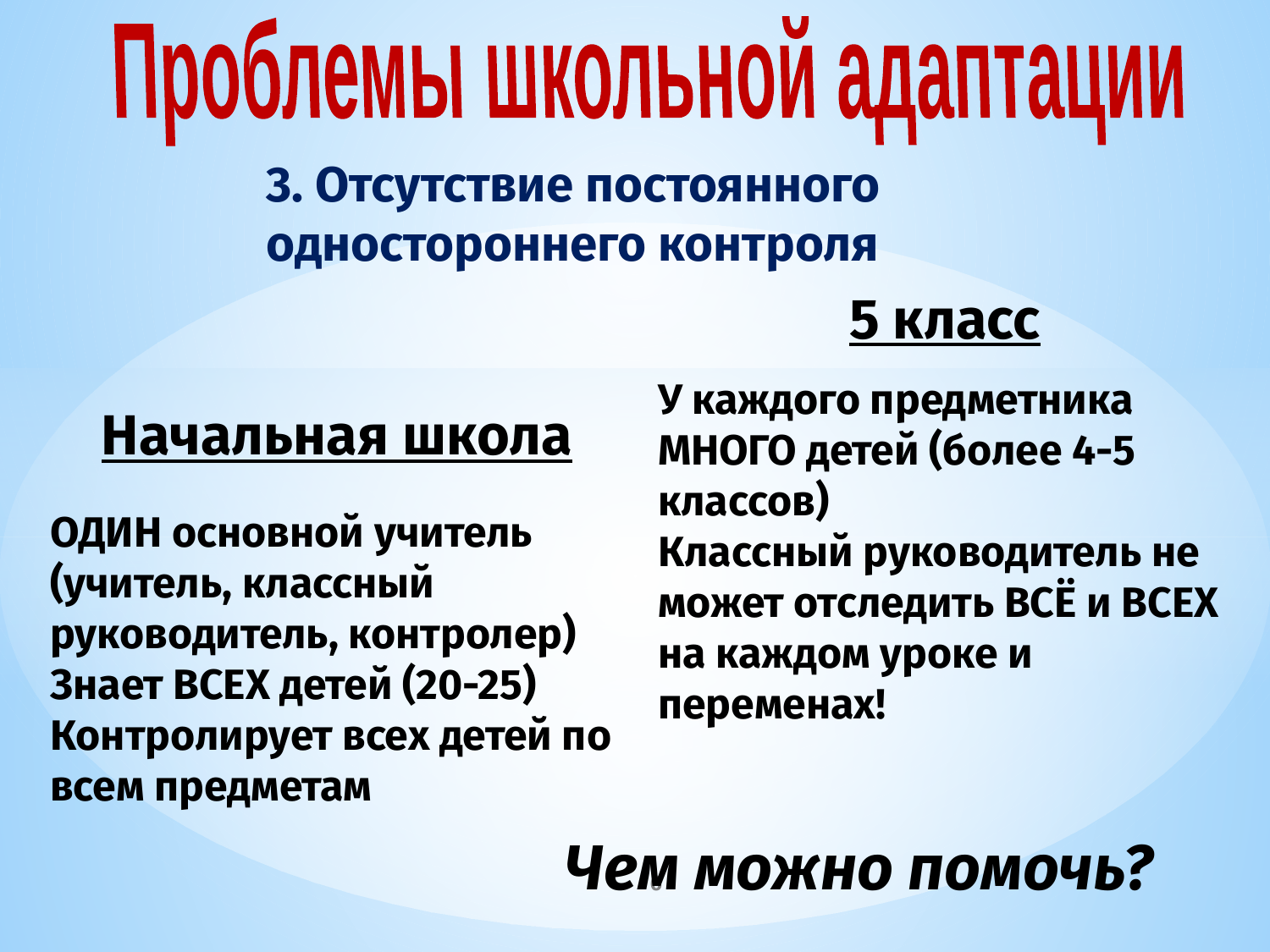

Проблемы школьной адаптации
3. Отсутствие постоянного
одностороннего контроля
5 класс

У каждого предметника МНОГО детей (более 4-5 классов)
Классный руководитель не может отследить ВСЁ и ВСЕХ на каждом уроке и переменах!
Начальная школа

ОДИН основной учитель
(учитель, классный руководитель, контролер)
Знает ВСЕХ детей (20-25)
Контролирует всех детей по всем предметам
Чем можно помочь?
6